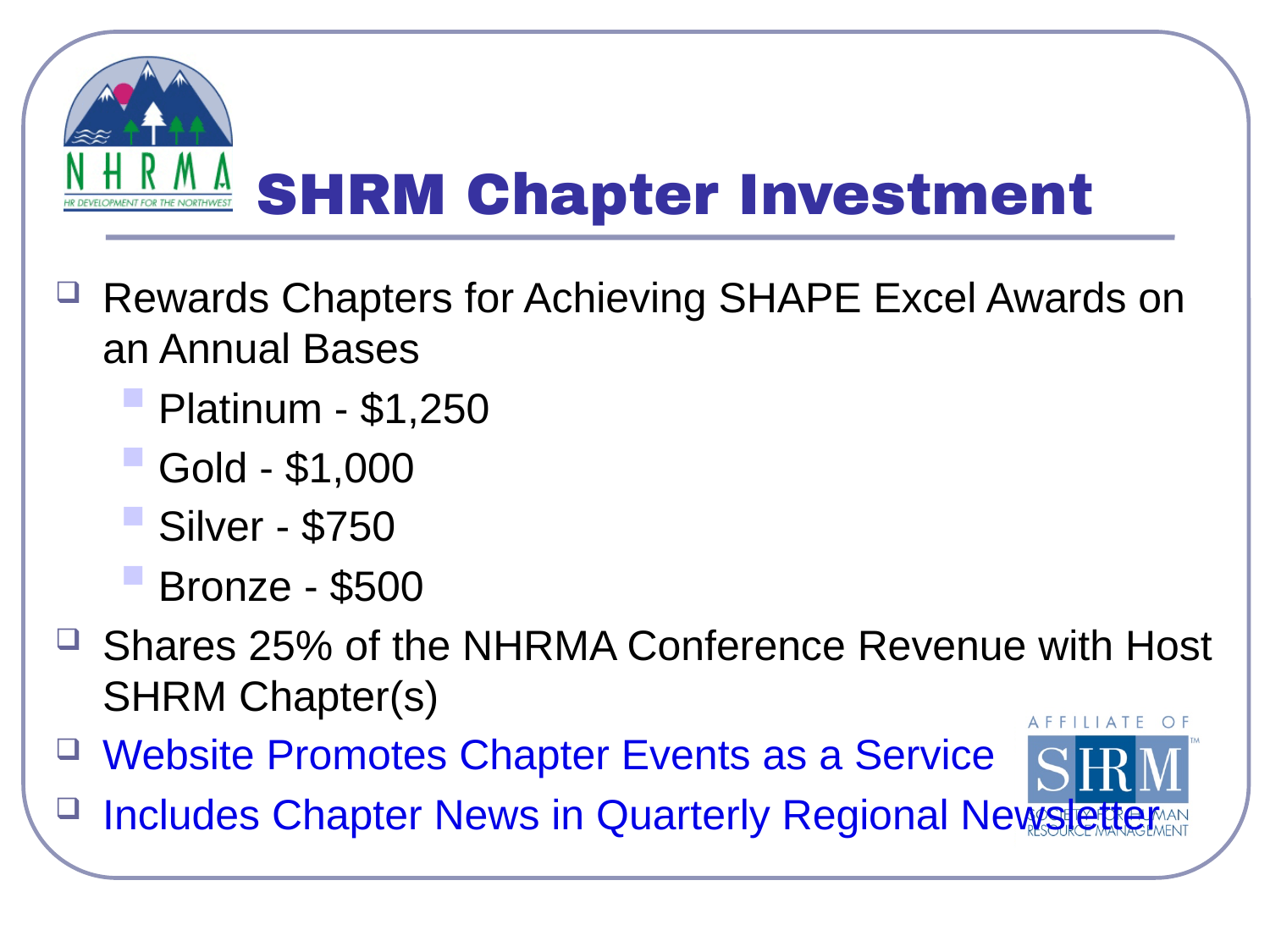

# SHRM Chapter Investment
Rewards Chapters for Achieving SHAPE Excel Awards on an Annual Bases
Platinum - $1,250
Gold - $1,000
Silver - $750
Bronze - $500
Shares 25% of the NHRMA Conference Revenue with Host SHRM Chapter(s)
Website Promotes Chapter Events as a Service
Includes Chapter News in Quarterly Regional Newsletter